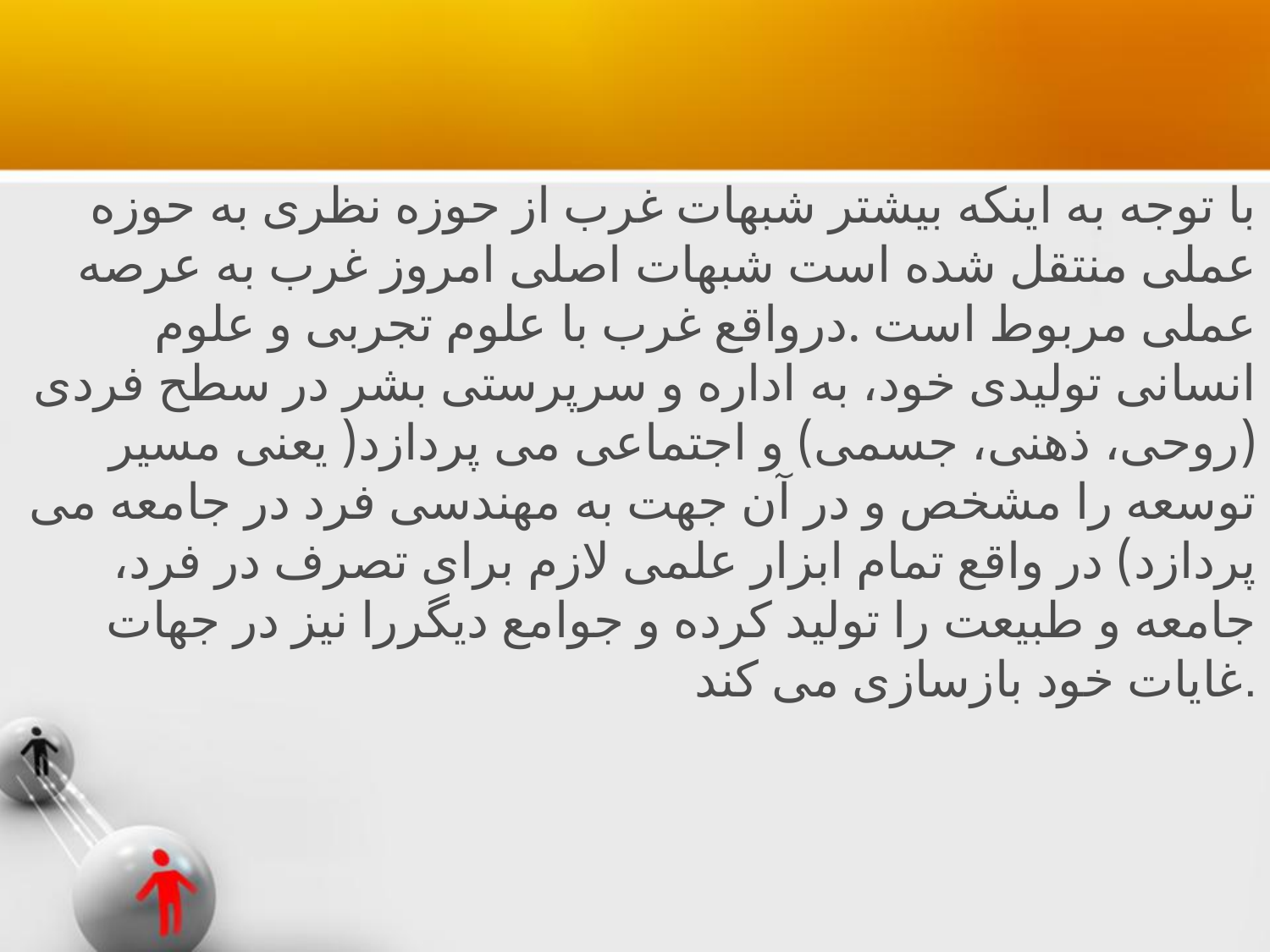

با توجه به اینکه بیشتر شبهات غرب از حوزه نظری به حوزه عملی منتقل شده است شبهات اصلی امروز غرب به عرصه عملی مربوط است .درواقع غرب با علوم تجربی و علوم انسانی تولیدی خود، به اداره و سرپرستی بشر در سطح فردی (روحی، ذهنی، جسمی) و اجتماعی می پردازد( یعنی مسیر توسعه را مشخص و در آن جهت به مهندسی فرد در جامعه می پردازد) در واقع تمام ابزار علمی لازم برای تصرف در فرد،‌ جامعه و طبیعت را تولید کرده و جوامع دیگررا نیز در جهات غایات خود بازسازی می کند.
#